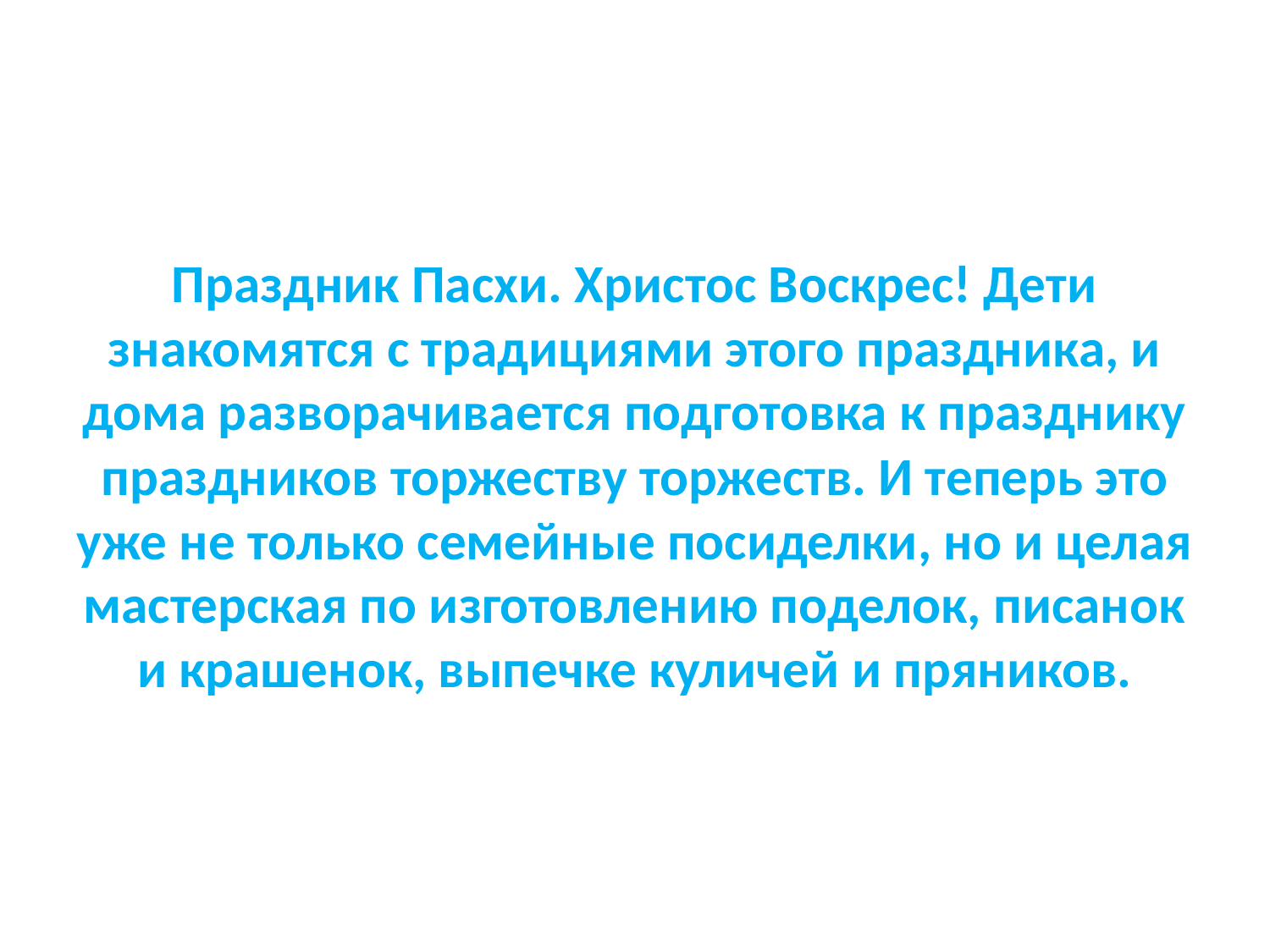

# Праздник Пасхи. Христос Воскрес! Дети знакомятся с традициями этого праздника, и дома разворачивается подготовка к празднику праздников торжеству торжеств. И теперь это уже не только семейные посиделки, но и целая мастерская по изготовлению поделок, писанок и крашенок, выпечке куличей и пряников.